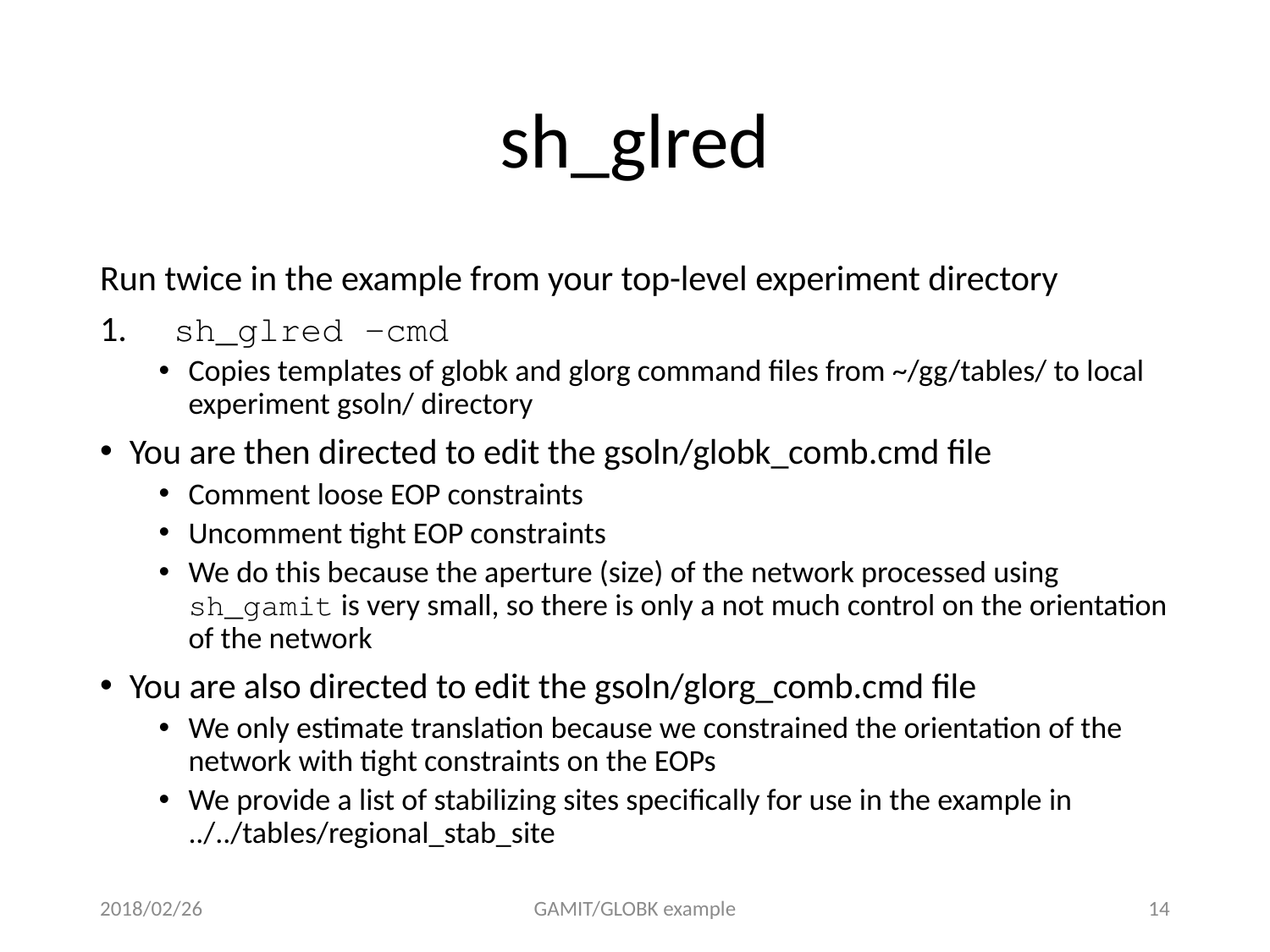

# sh_glred
Run twice in the example from your top-level experiment directory
 sh_glred –cmd
Copies templates of globk and glorg command files from ~/gg/tables/ to local experiment gsoln/ directory
You are then directed to edit the gsoln/globk_comb.cmd file
Comment loose EOP constraints
Uncomment tight EOP constraints
We do this because the aperture (size) of the network processed using sh_gamit is very small, so there is only a not much control on the orientation of the network
You are also directed to edit the gsoln/glorg_comb.cmd file
We only estimate translation because we constrained the orientation of the network with tight constraints on the EOPs
We provide a list of stabilizing sites specifically for use in the example in ../../tables/regional_stab_site
2018/02/26
GAMIT/GLOBK example
14